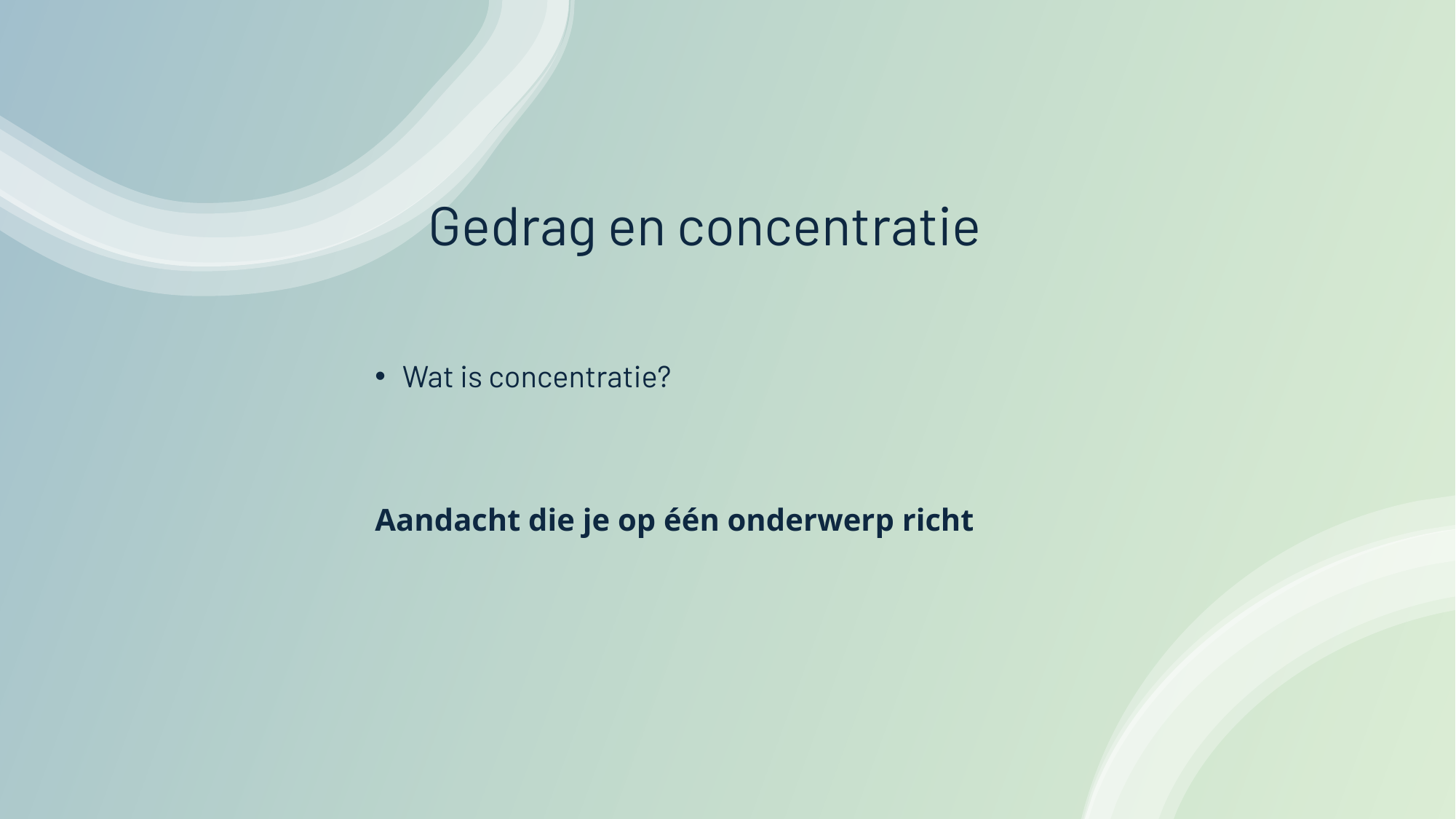

# Gedrag en concentratie
Wat is concentratie?

Aandacht die je op één onderwerp richt